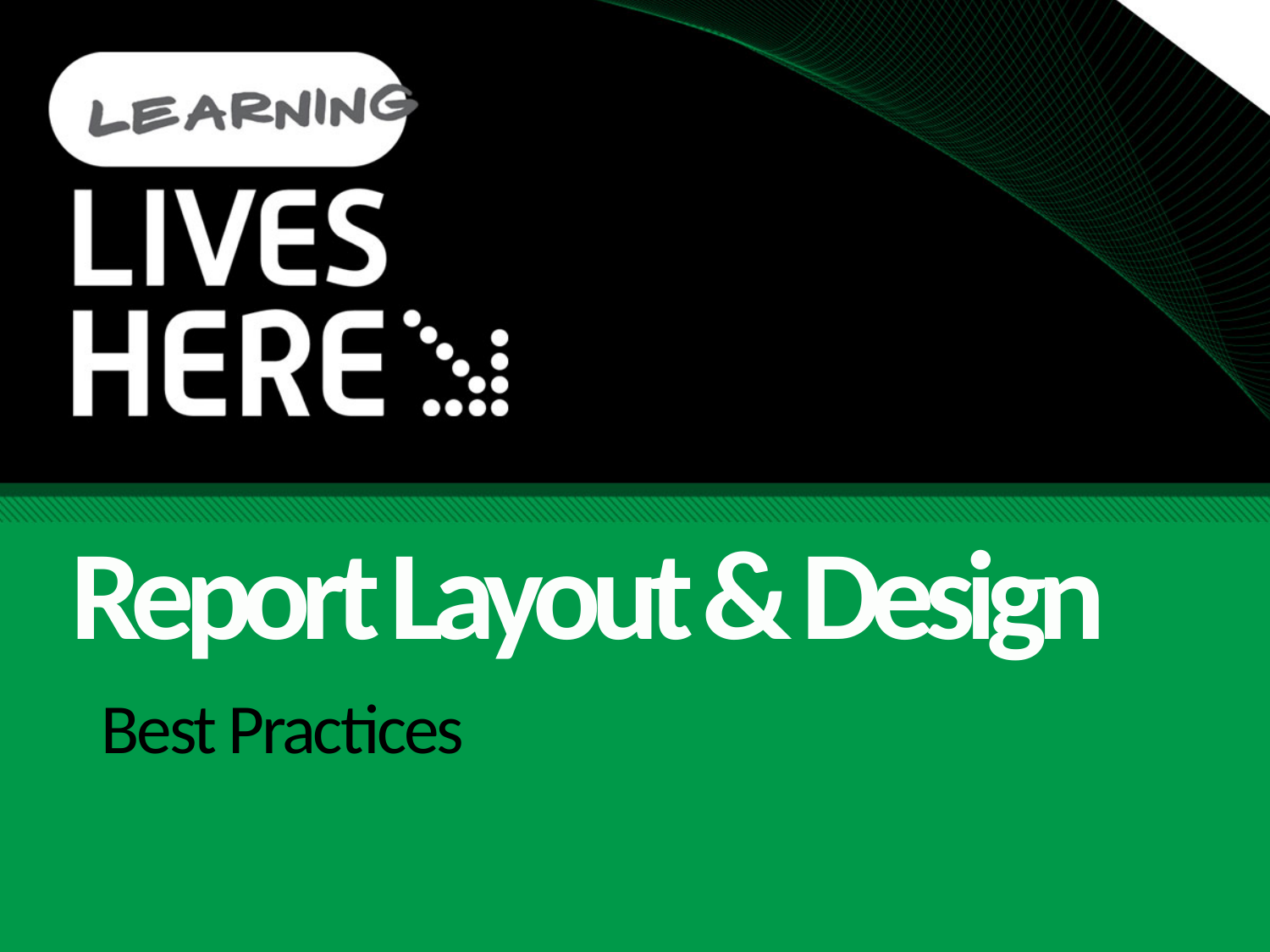

Report Layout & Design
# Best Practices